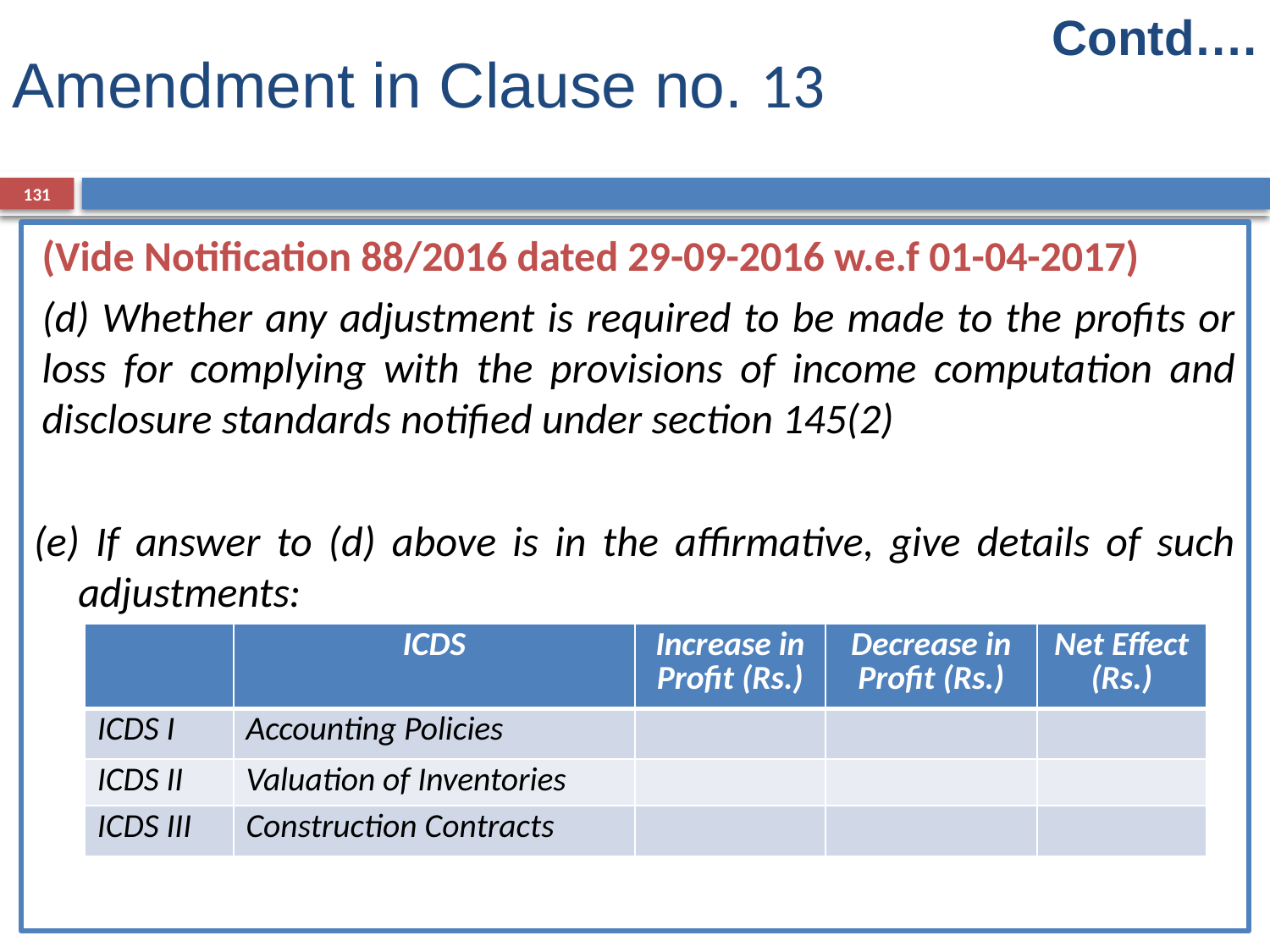

Contd….
# Amendment in Clause no. 13
131
(Vide Notification 88/2016 dated 29-09-2016 w.e.f 01-04-2017)
(d) Whether any adjustment is required to be made to the profits or loss for complying with the provisions of income computation and disclosure standards notified under section 145(2)

(e) If answer to (d) above is in the affirmative, give details of such adjustments:

|  | ICDS | Increase in Profit (Rs.) | Decrease in Profit (Rs.) | Net Effect (Rs.) |
| --- | --- | --- | --- | --- |
| ICDS I | Accounting Policies |  |  |  |
| ICDS II | Valuation of Inventories |  |  |  |
| ICDS III | Construction Contracts |  |  |  |